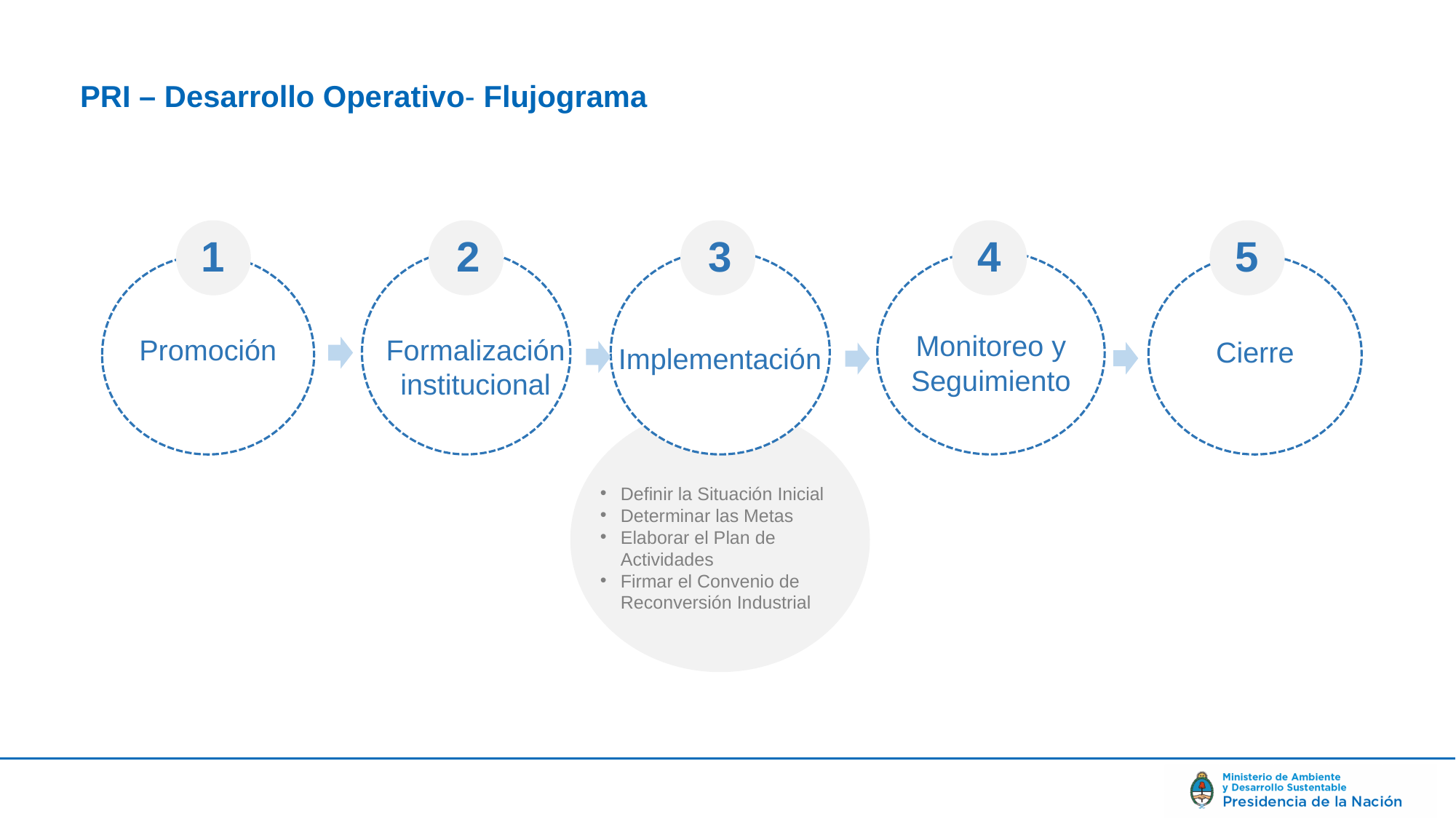

PRI – Desarrollo Operativo- Flujograma

1
2
3
4
5

Monitoreo y Seguimiento
Promoción
Formalización institucional
Cierre
Implementación

Definir la Situación Inicial
Determinar las Metas
Elaborar el Plan de Actividades
Firmar el Convenio de Reconversión Industrial